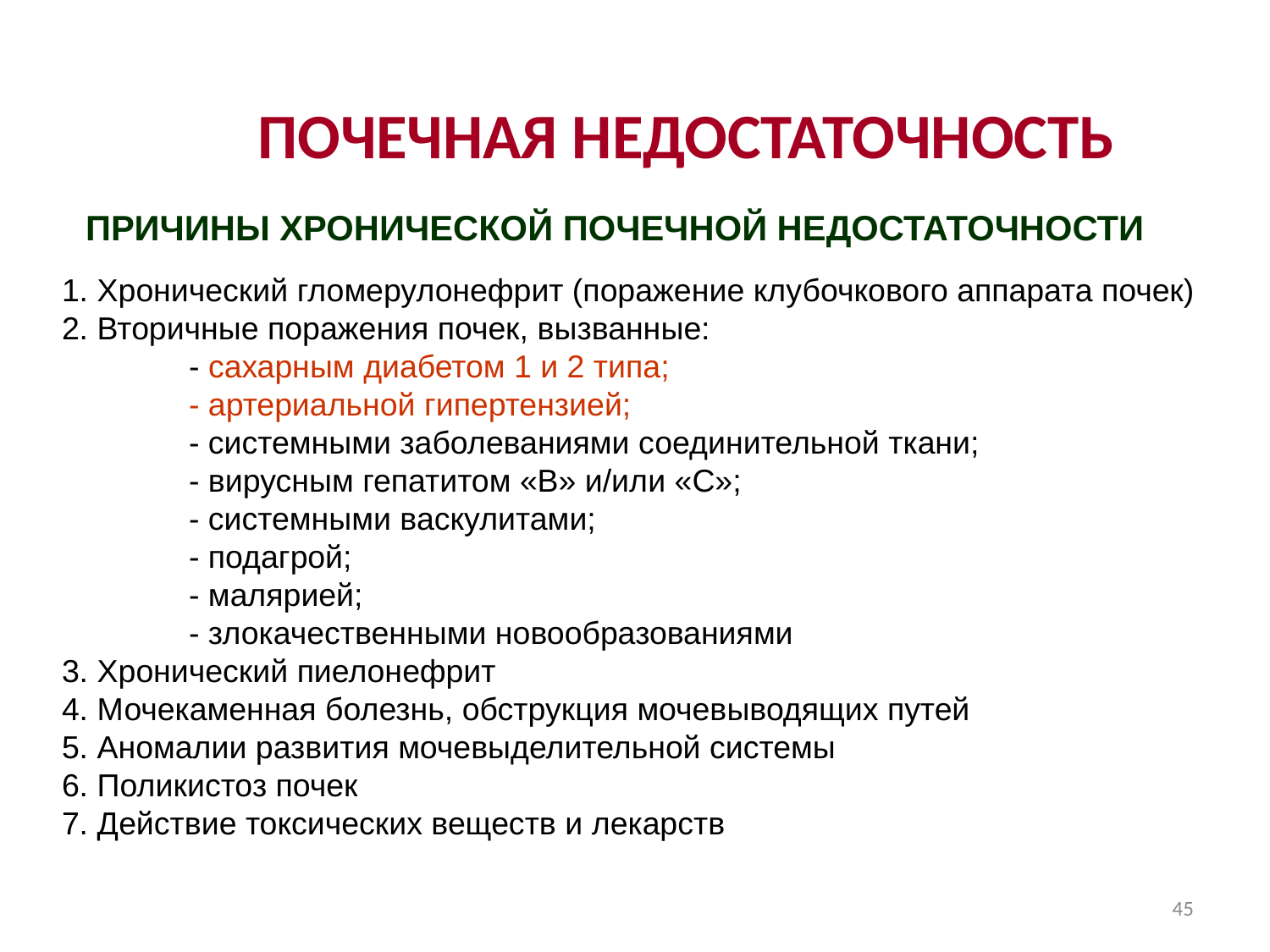

# ПОЧЕЧНАЯ НЕДОСТАТОЧНОСТЬ
  ПРИЧИНЫ ХРОНИЧЕСКОЙ ПОЧЕЧНОЙ НЕДОСТАТОЧНОСТИ

1. Хронический гломерулонефрит (поражение клубочкового аппарата почек)
2. Вторичные поражения почек, вызванные:
	- сахарным диабетом 1 и 2 типа;
	- артериальной гипертензией; 
	- системными заболеваниями соединительной ткани;
	- вирусным гепатитом «В» и/или «С»;
	- системными васкулитами;
	- подагрой;
	- малярией;
	- злокачественными новообразованиями
3. Хронический пиелонефрит
4. Мочекаменная болезнь, обструкция мочевыводящих путей
5. Аномалии развития мочевыделительной системы
6. Поликистоз почек
7. Действие токсических веществ и лекарств
45